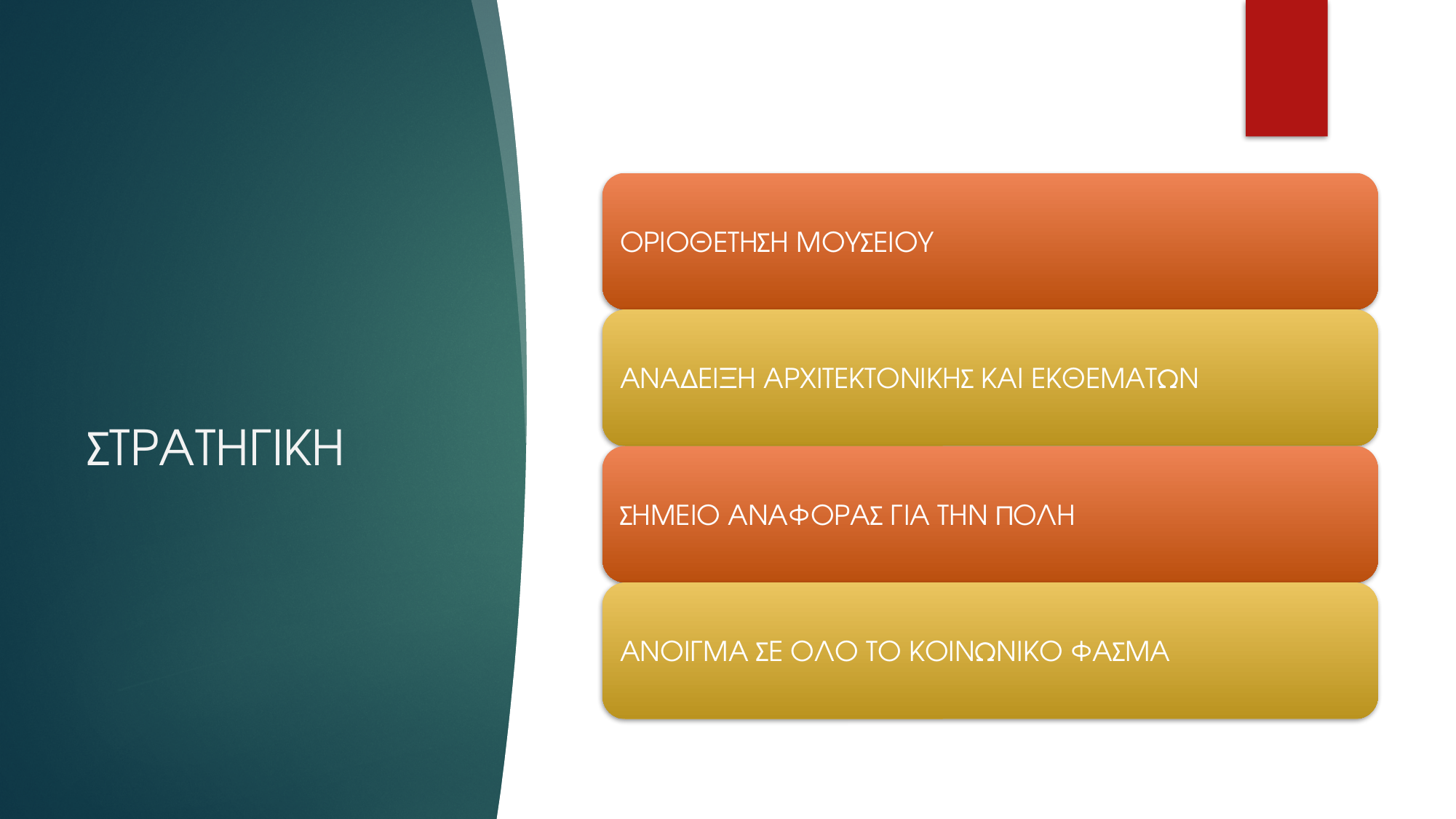

# ΣΤΡΑΤΗΓΙΚΗ
ΟΡΙΟΘΕΤΗΣΗ ΜΟΥΣΕΙΟΥ
ΑΝΑΔΕΙΞΗ ΑΡΧΙΤΕΚΤΟΝΙΚΗΣ ΚΑΙ ΕΚΘΕΜΑΤΩΝ
ΣΗΜΕΙΟ ΑΝΑΦΟΡΑΣ ΓΙΑ ΤΗΝ ΠΟΛΗ
ΑΝΟΙΓΜΑ ΣΕ ΟΛΟ ΤΟ ΚΟΙΝΩΝΙΚΟ ΦΑΣΜΑ